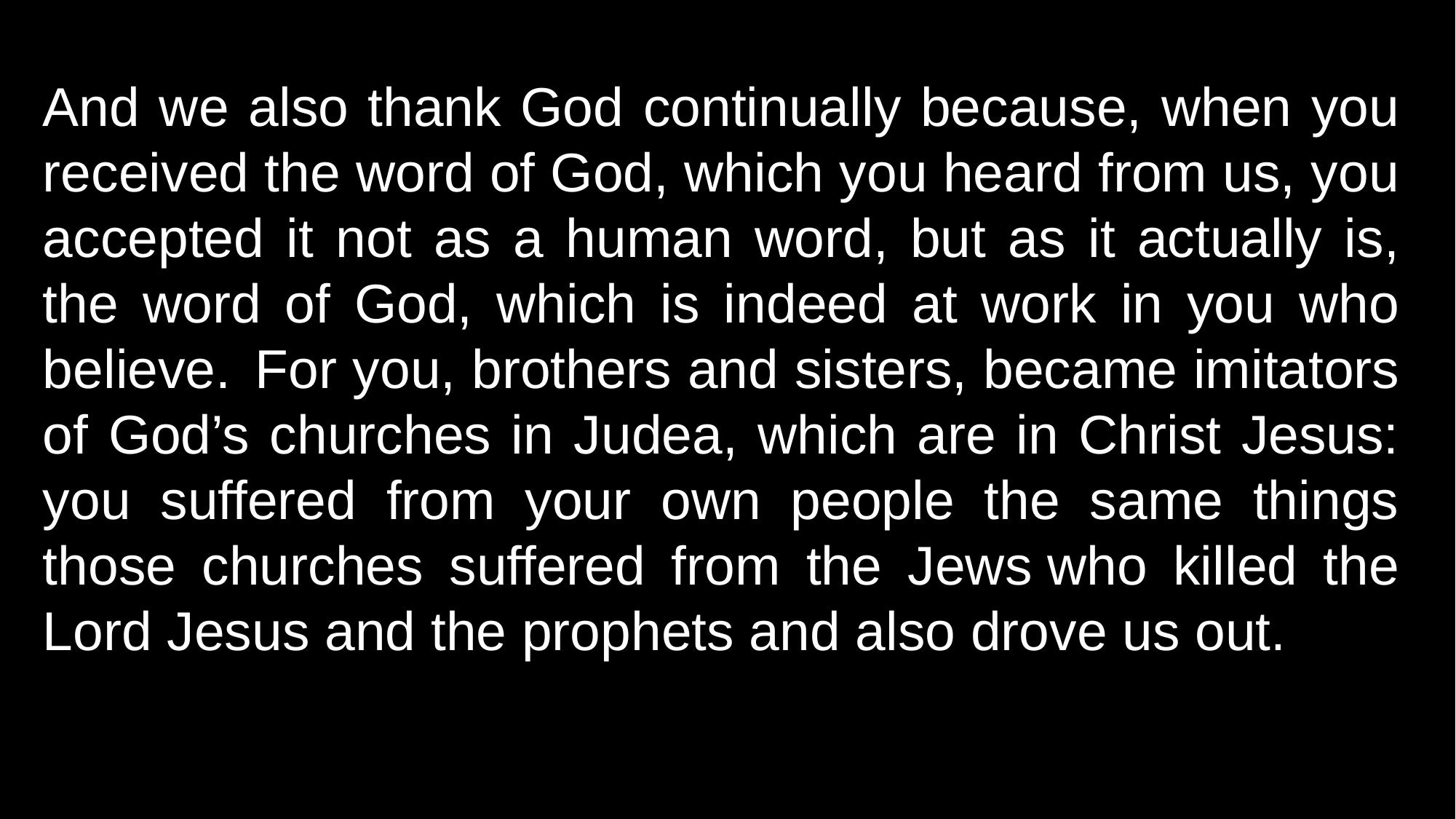

And we also thank God continually because, when you received the word of God, which you heard from us, you accepted it not as a human word, but as it actually is, the word of God, which is indeed at work in you who believe.  For you, brothers and sisters, became imitators of God’s churches in Judea, which are in Christ Jesus: you suffered from your own people the same things those churches suffered from the Jews who killed the Lord Jesus and the prophets and also drove us out.